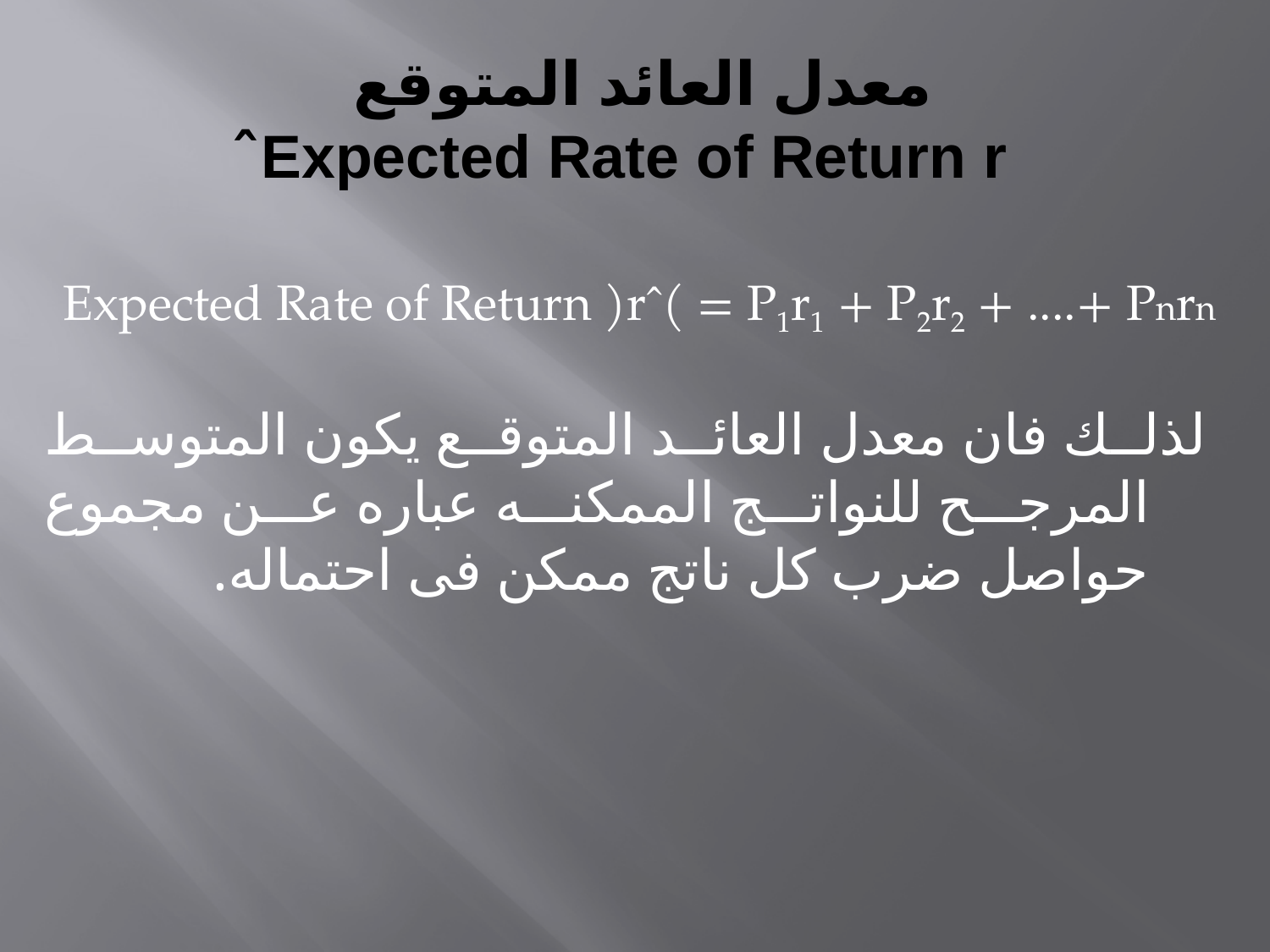

# معدل العائد المتوقع Expected Rate of Return rˆ
Expected Rate of Return )rˆ( = P1r1 + P2r2 + ....+ Pnrn

لذلك فان معدل العائد المتوقع يكون المتوسط المرجح للنواتج الممكنه عباره عن مجموع حواصل ضرب كل ناتج ممكن فى احتماله.